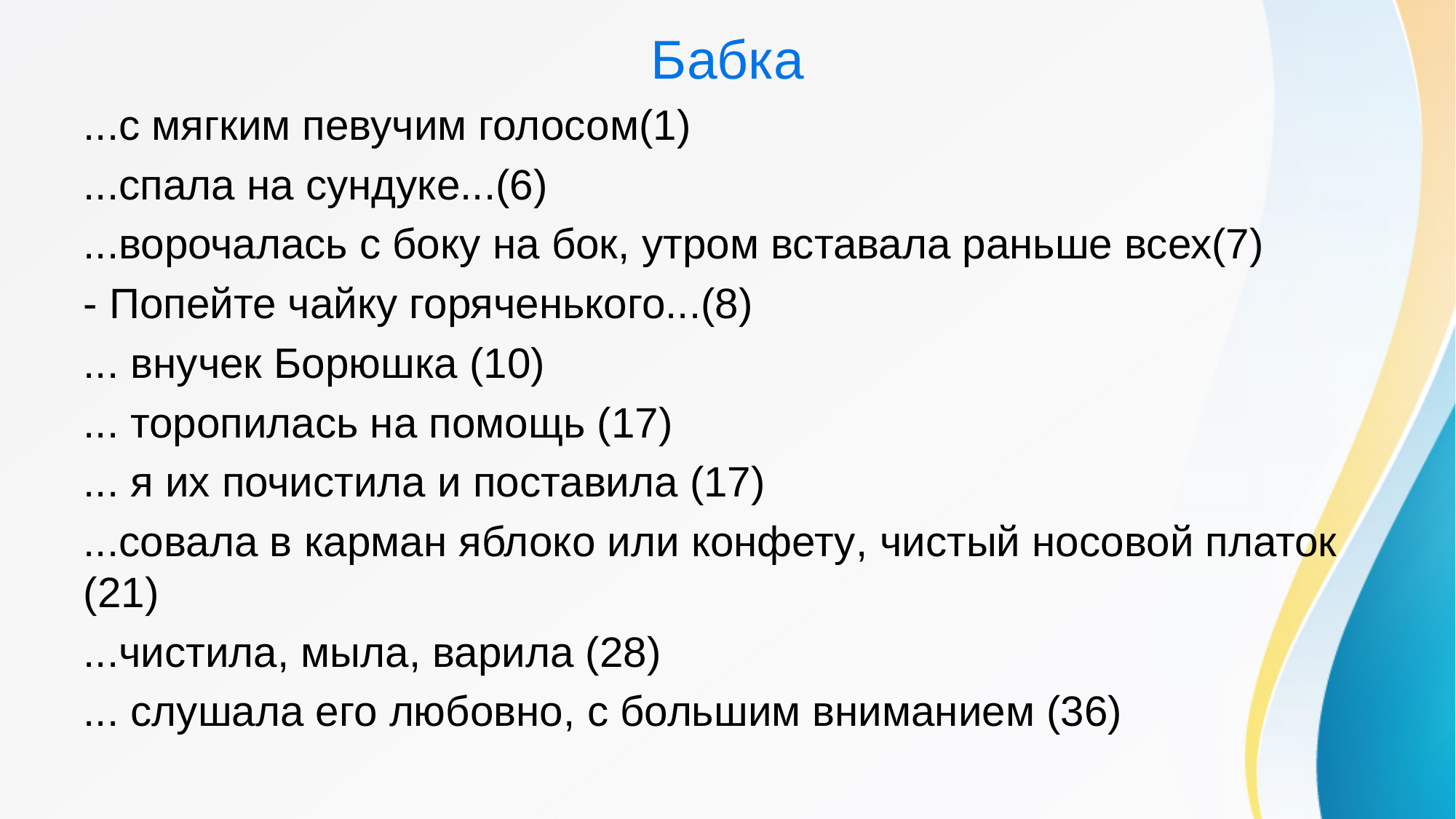

# Бабка
...с мягким певучим голосом(1)
...спала на сундуке...(6)
...ворочалась с боку на бок, утром вставала раньше всех(7)
- Попейте чайку горяченького...(8)
... внучек Борюшка (10)
... торопилась на помощь (17)
... я их почистила и поставила (17)
...совала в карман яблоко или конфету, чистый носовой платок (21)
...чистила, мыла, варила (28)
... слушала его любовно, с большим вниманием (36)